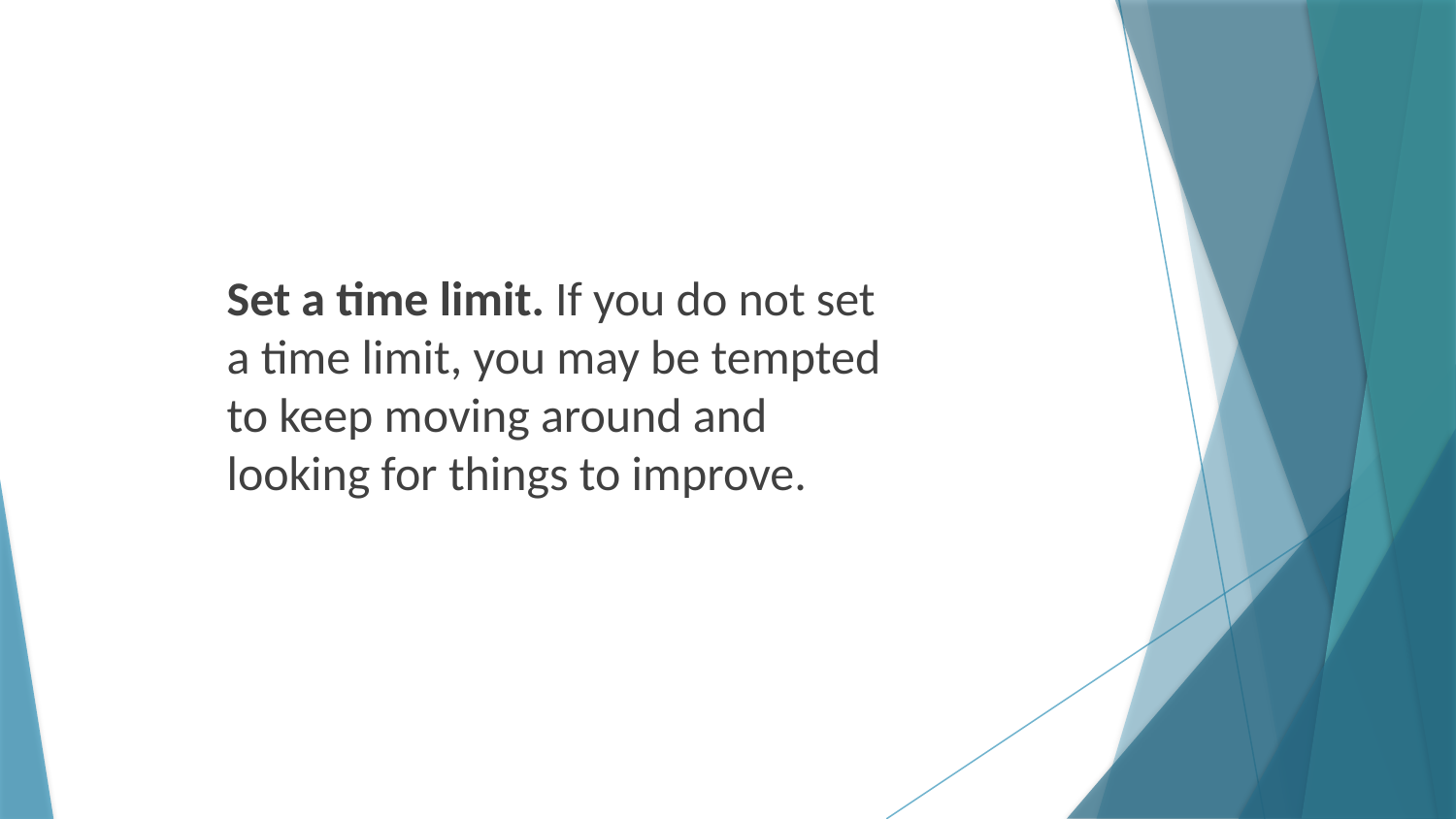

Set a time limit. If you do not set a time limit, you may be tempted to keep moving around and looking for things to improve.